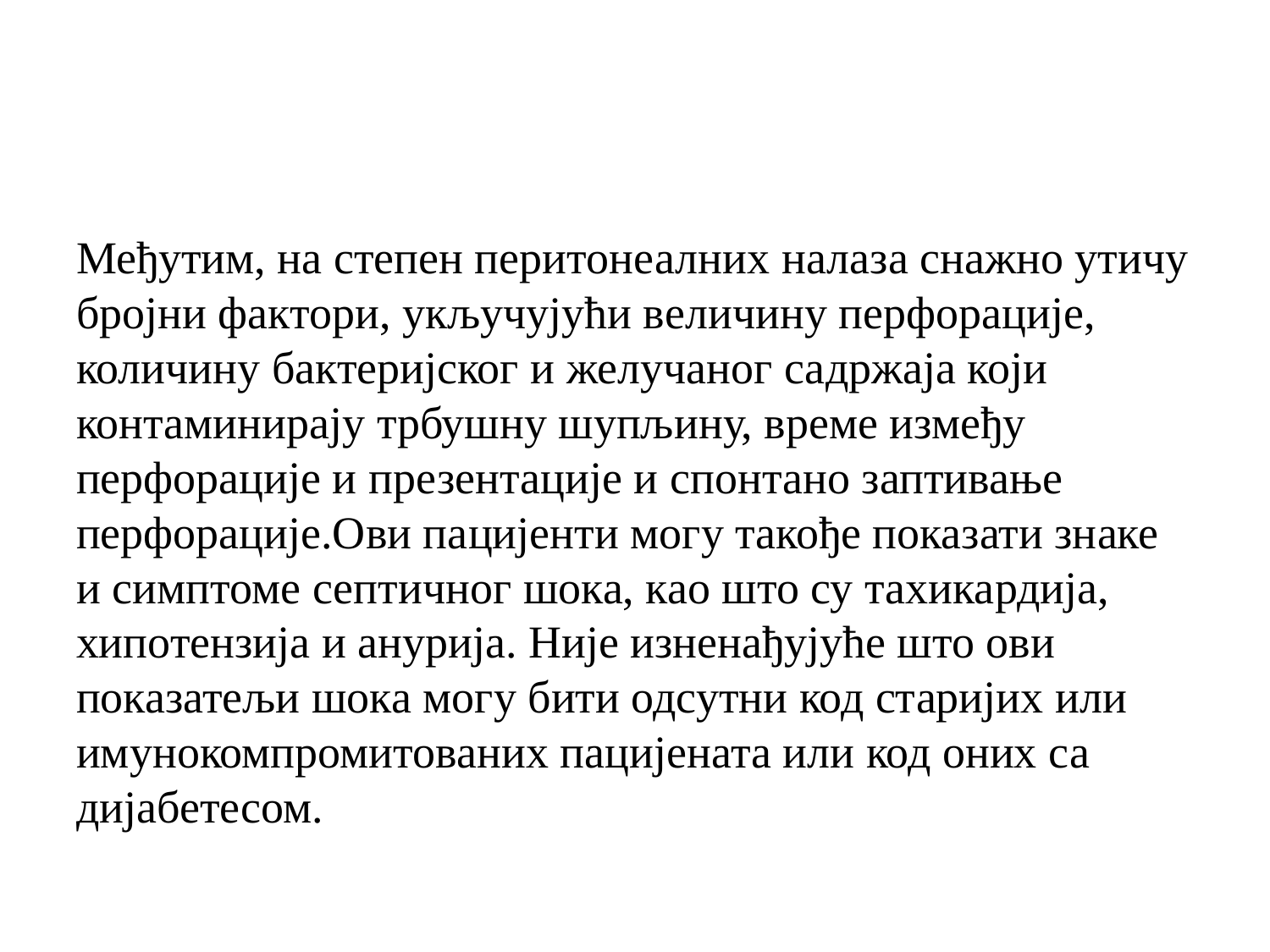

#
Међутим, на степен перитонеалних налаза снажно утичу бројни фактори, укључујући величину перфорације, количину бактеријског и желучаног садржаја који контаминирају трбушну шупљину, време између перфорације и презентације и спонтано заптивање перфорације.Ови пацијенти могу такође показати знаке и симптоме септичног шока, као што су тахикардија, хипотензија и анурија. Није изненађујуће што ови показатељи шока могу бити одсутни код старијих или имунокомпромитованих пацијената или код оних са дијабетесом.